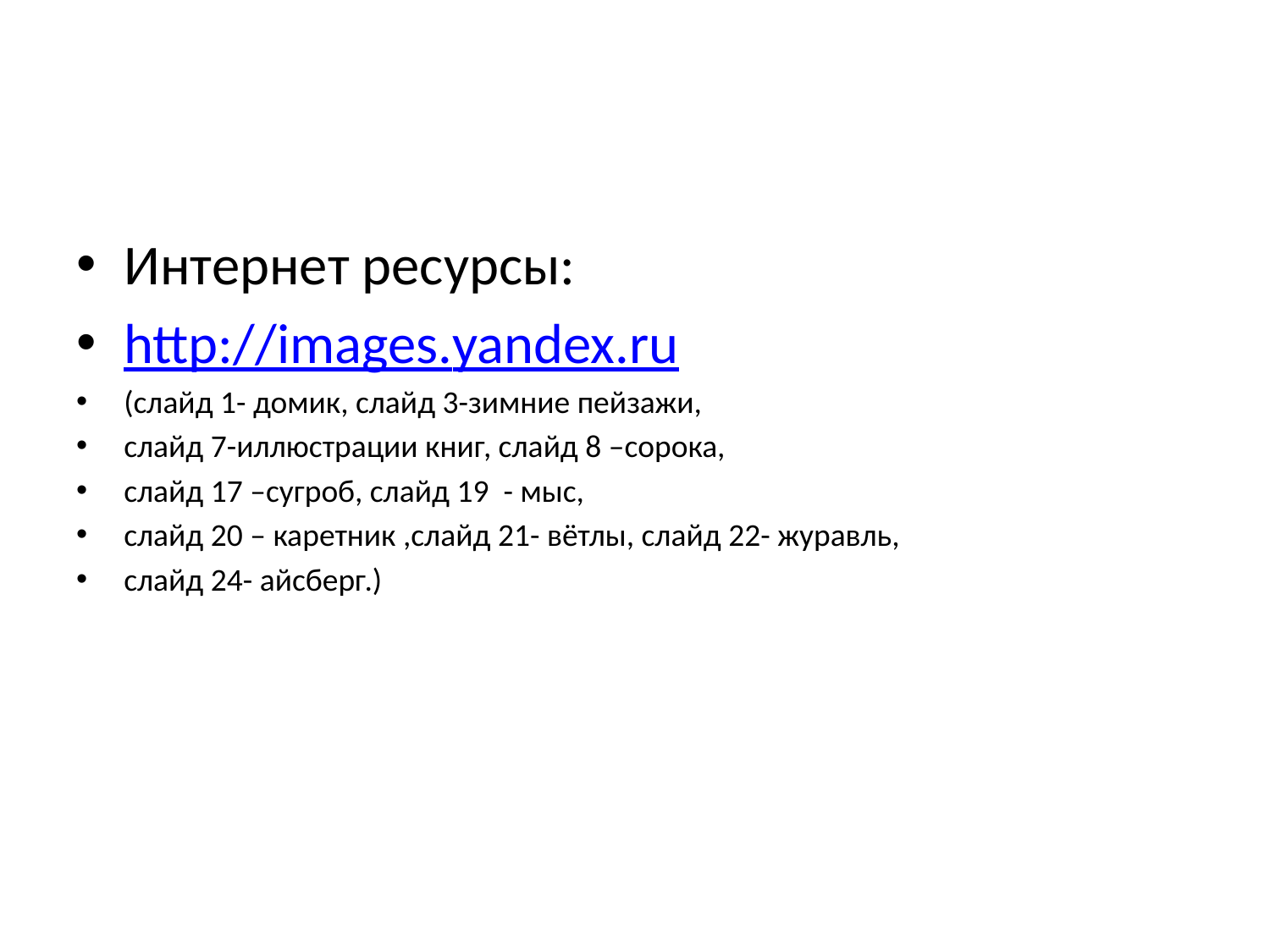

#
Интернет ресурсы:
http://images.yandex.ru
(слайд 1- домик, слайд 3-зимние пейзажи,
слайд 7-иллюстрации книг, слайд 8 –сорока,
слайд 17 –сугроб, слайд 19  - мыс,
слайд 20 – каретник ,слайд 21- вётлы, слайд 22- журавль,
слайд 24- айсберг.)